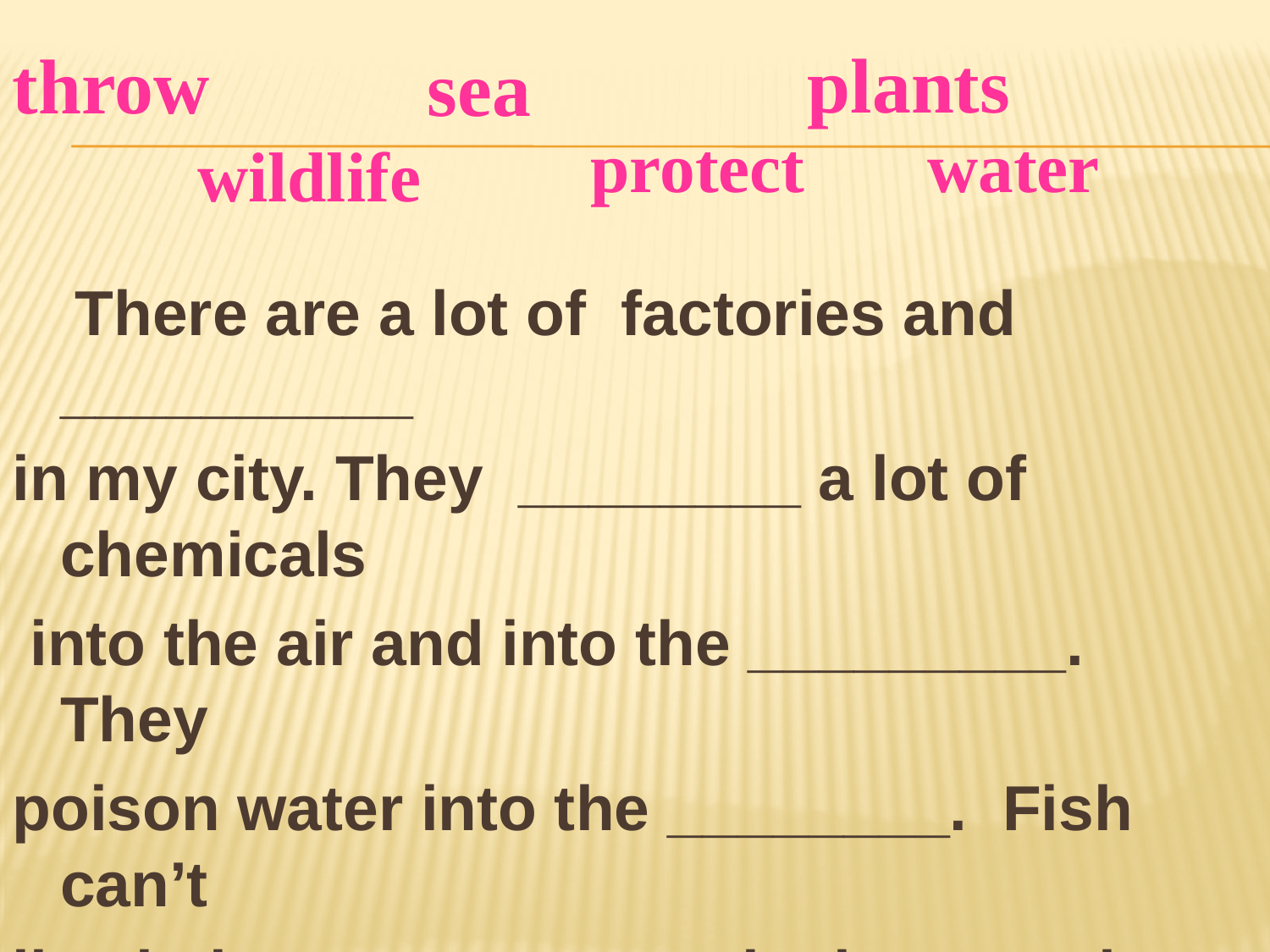

#
plants
throw
sea
water
protect
wildlife
    There are a lot of  factories and __________
in my city. They  ________ a lot of chemicals
 into the air and into the _________.  They
poison water into the ________.  Fish can’t
live in it.  ____________ is destroyed.  We
must ___________ nature as we can.